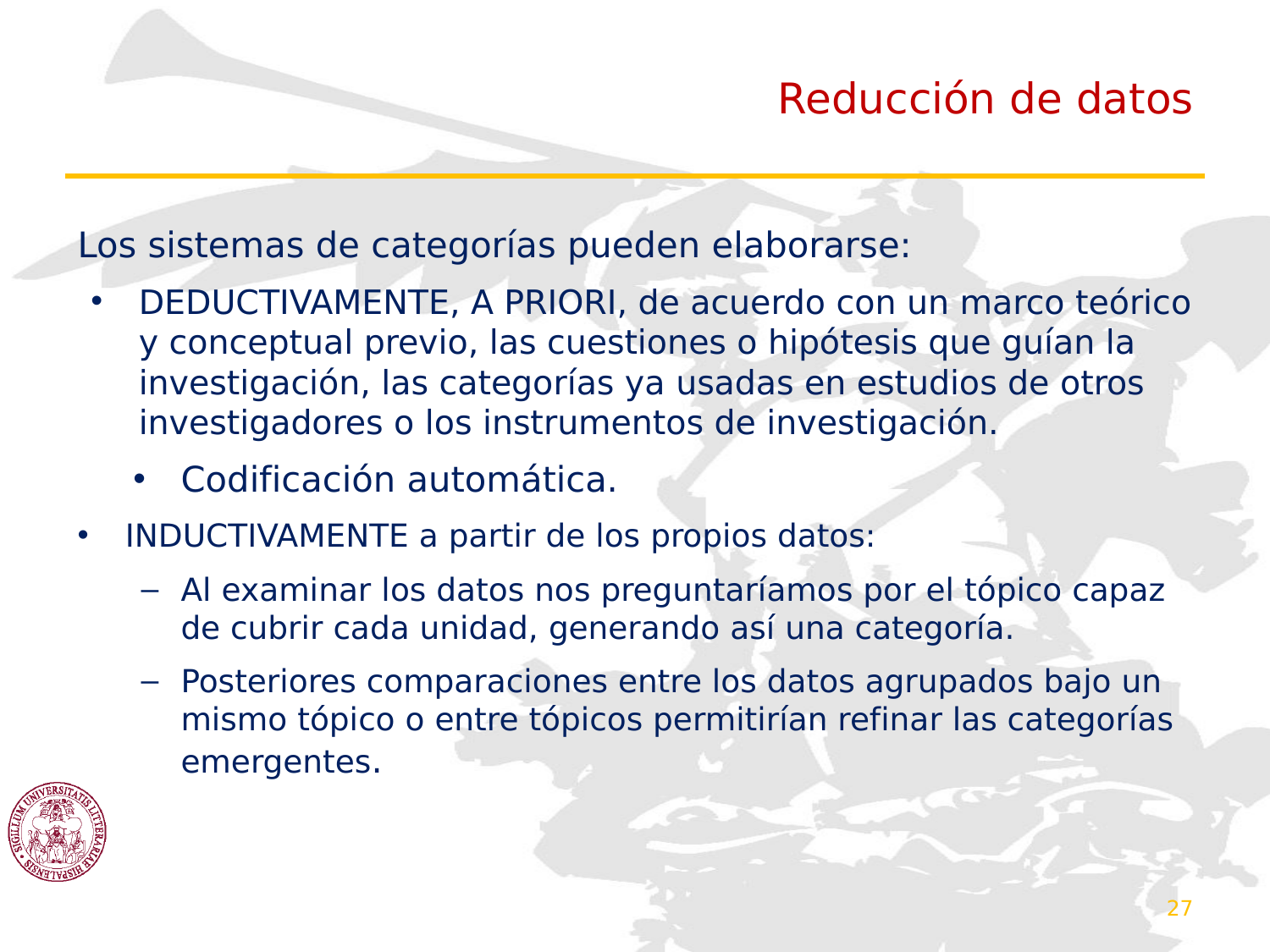

# Reducción de datos
Los sistemas de categorías pueden elaborarse:
DEDUCTIVAMENTE, A PRIORI, de acuerdo con un marco teórico y conceptual previo, las cuestiones o hipótesis que guían la investigación, las categorías ya usadas en estudios de otros investigadores o los instrumentos de investigación.
Codificación automática.
INDUCTIVAMENTE a partir de los propios datos:
Al examinar los datos nos preguntaríamos por el tópico capaz de cubrir cada unidad, generando así una categoría.
Posteriores comparaciones entre los datos agrupados bajo un mismo tópico o entre tópicos permitirían refinar las categorías emergentes.

27